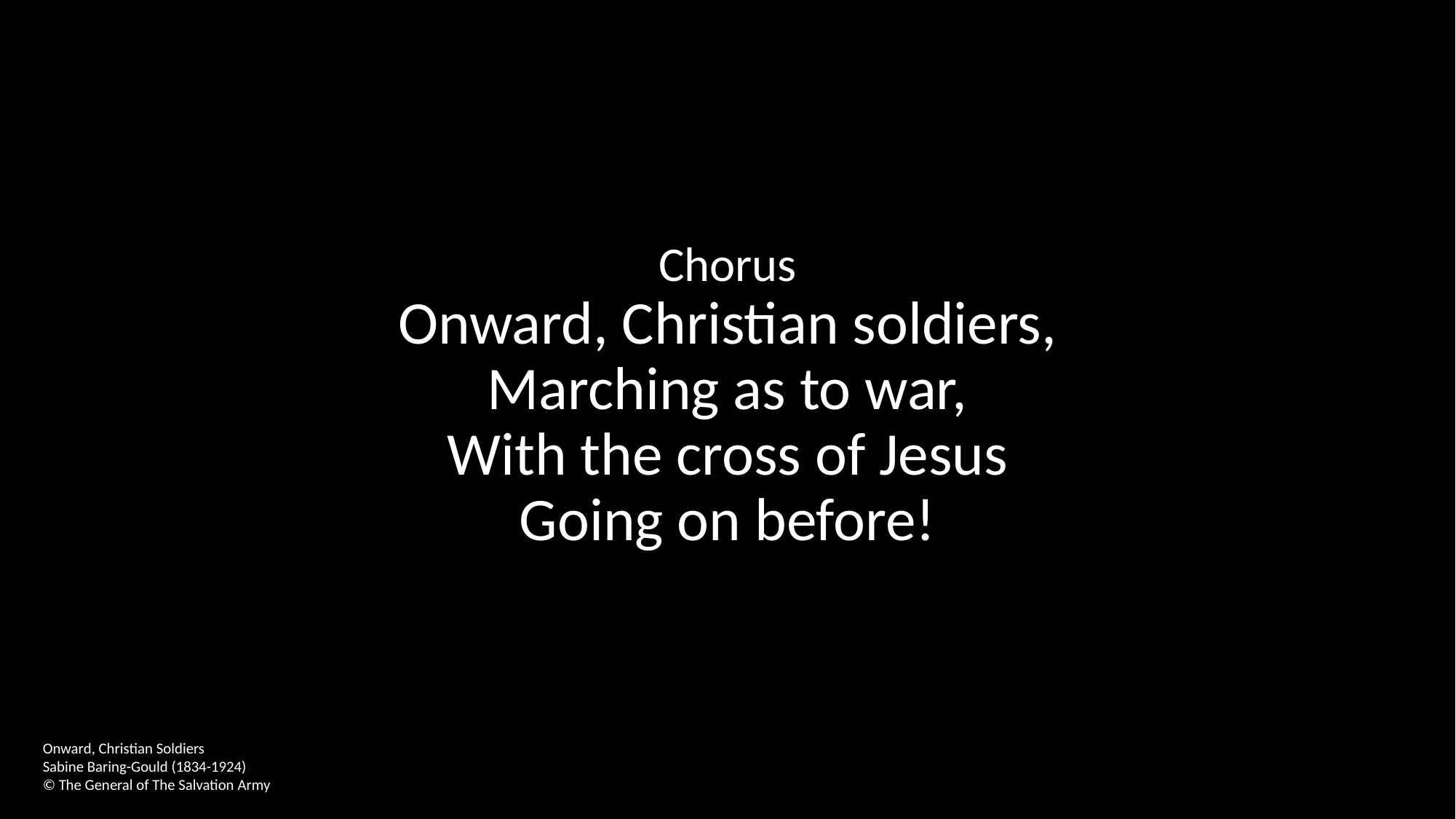

Chorus
Onward, Christian soldiers,
Marching as to war,
With the cross of Jesus
Going on before!
Onward, Christian Soldiers
Sabine Baring-Gould (1834-1924)
© The General of The Salvation Army